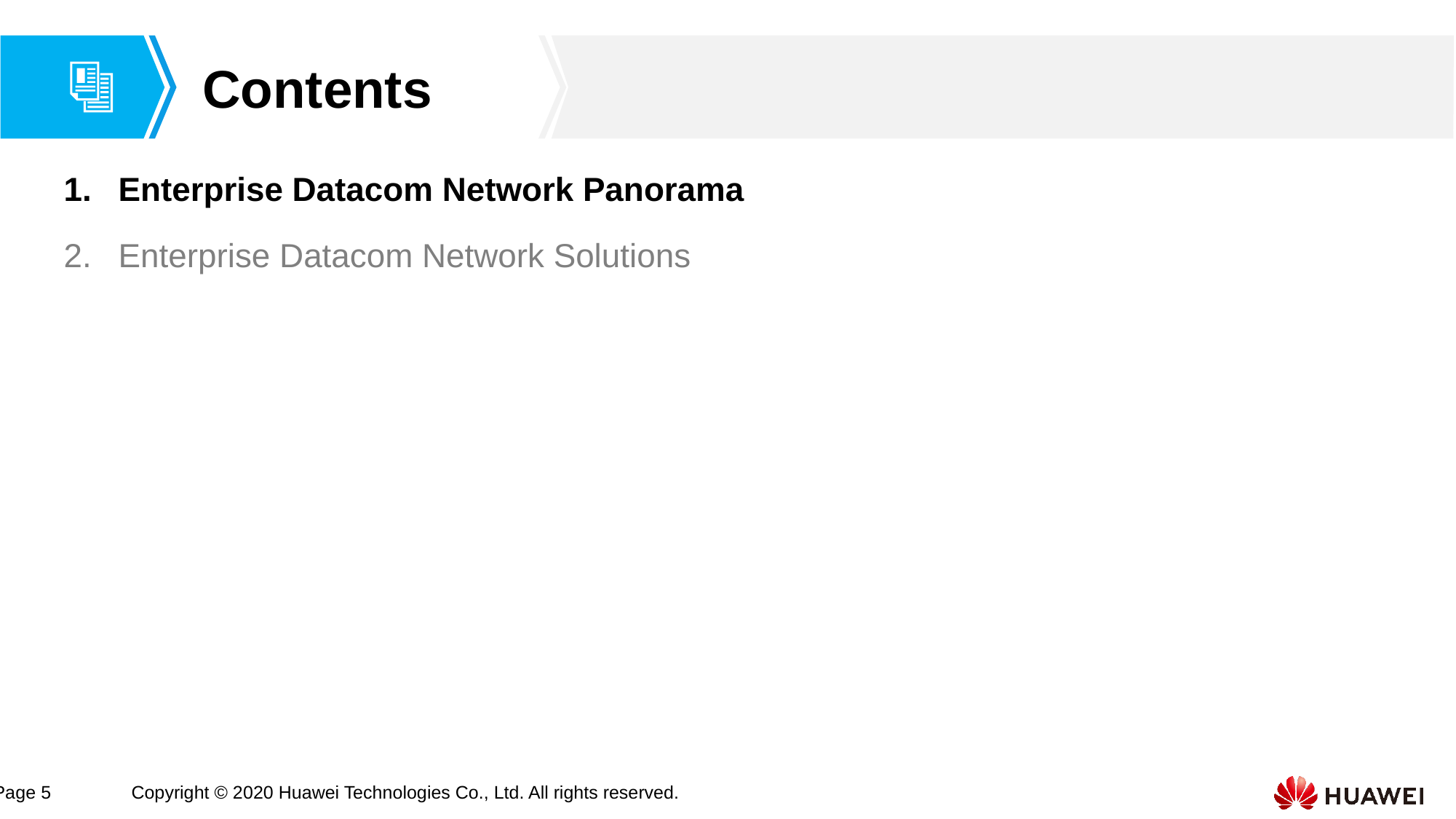

Enterprise Datacom Network Panorama
Enterprise Datacom Network Solutions